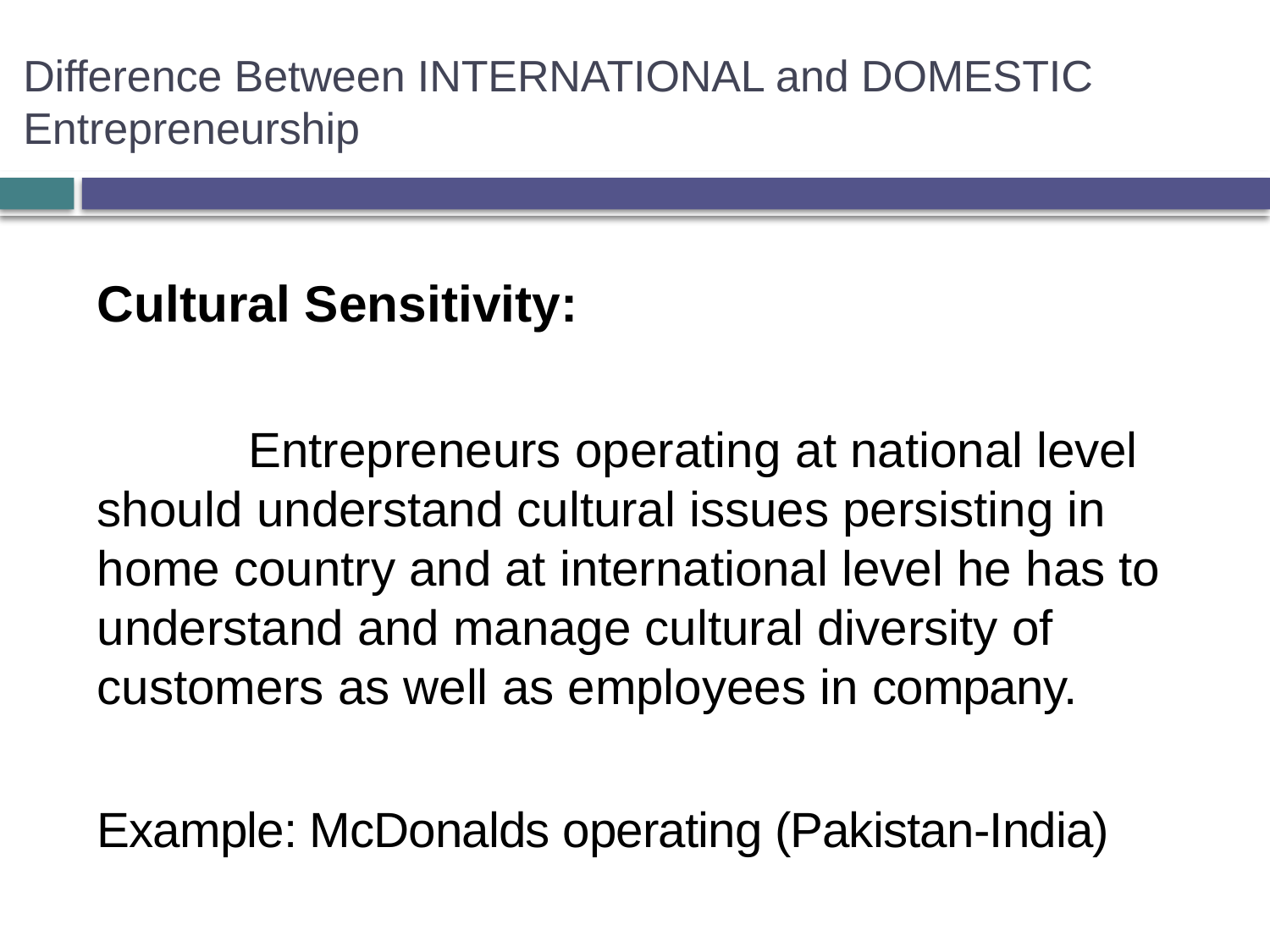

# Difference Between INTERNATIONAL and DOMESTIC Entrepreneurship
Cultural Sensitivity:

           Entrepreneurs operating at national level should understand cultural issues persisting in home country and at international level he has to understand and manage cultural diversity of customers as well as employees in company.

Example: McDonalds operating (Pakistan-India)